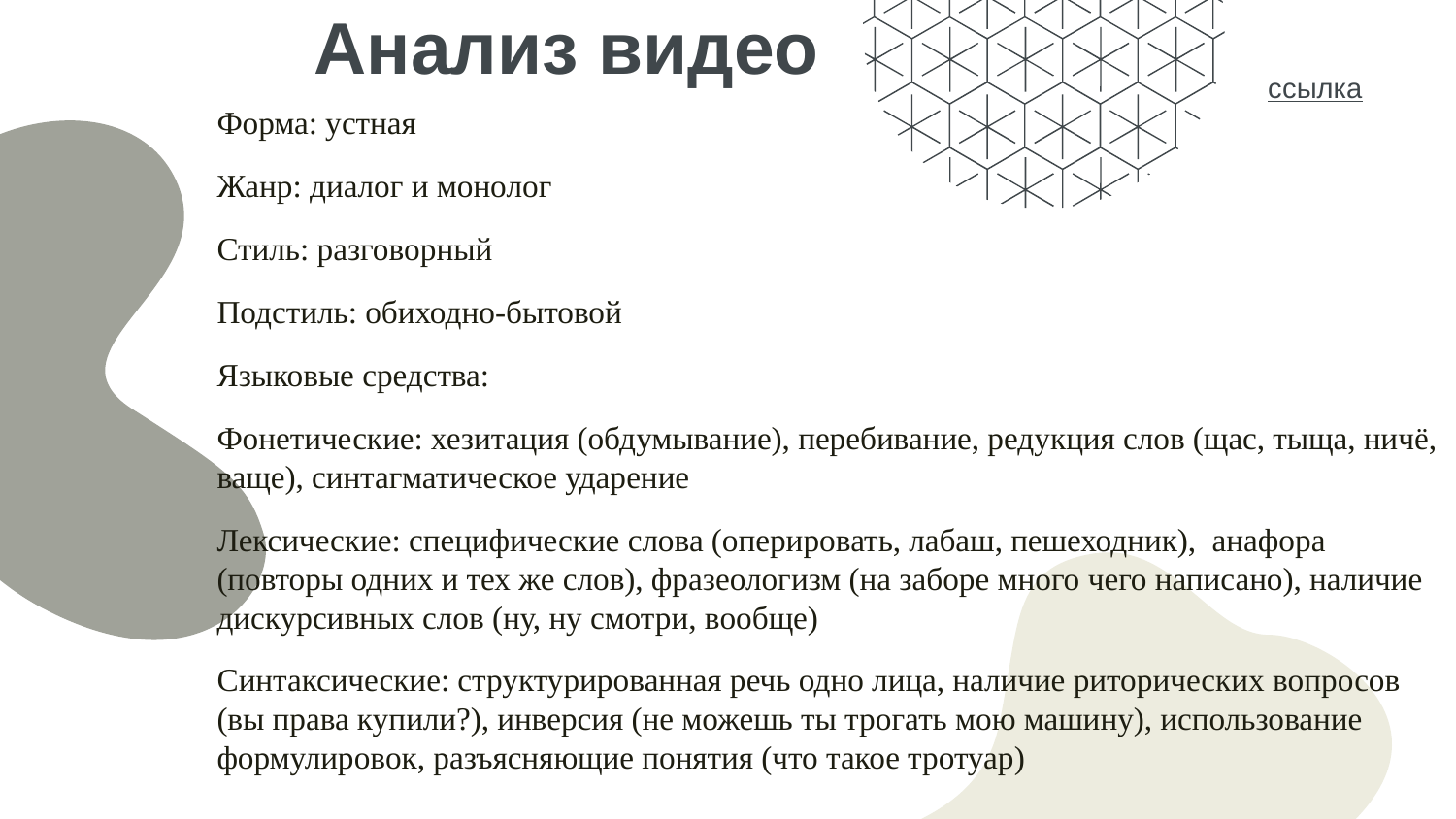

# Анализ видео
ссылка
Форма: устная
Жанр: диалог и монолог
Стиль: разговорный
Подстиль: обиходно-бытовой
Языковые средства:
Фонетические: хезитация (обдумывание), перебивание, редукция слов (щас, тыща, ничё, ваще), синтагматическое ударение
Лексические: специфические слова (оперировать, лабаш, пешеходник),  анафора (повторы одних и тех же слов), фразеологизм (на заборе много чего написано), наличие дискурсивных слов (ну, ну смотри, вообще)
Синтаксические: структурированная речь одно лица, наличие риторических вопросов (вы права купили?), инверсия (не можешь ты трогать мою машину), использование формулировок, разъясняющие понятия (что такое тротуар)